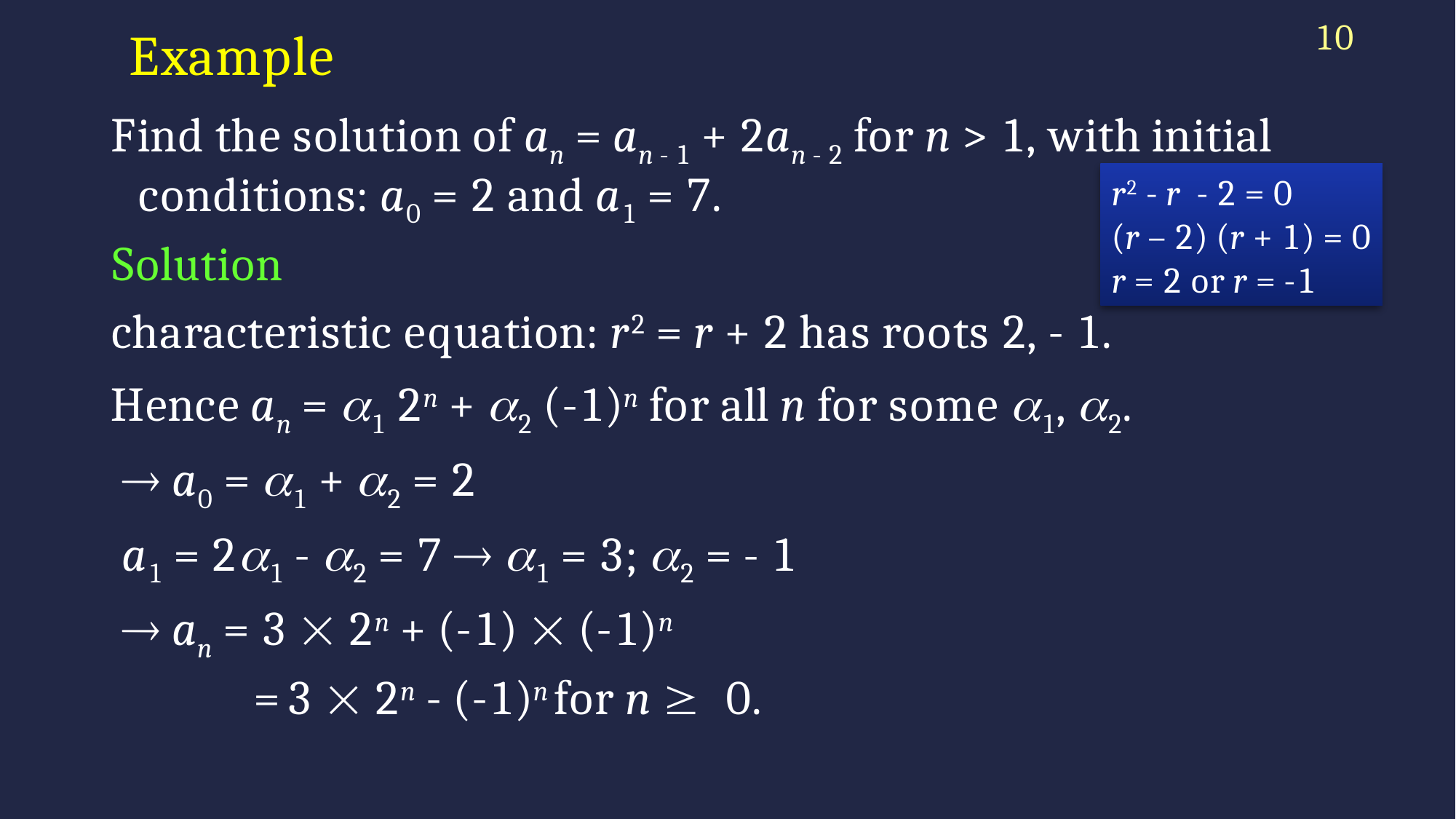

10
# Example
Find the solution of an = an - 1 + 2an - 2 for n > 1, with initial conditions: a0 = 2 and a1 = 7.
Solution
characteristic equation: r2 = r + 2 has roots 2, - 1.
Hence an = α1 2n + α2 (-1)n for all n for some α1, α2.
 → a0 = α1 + α2 = 2
 a1 = 2α1 - α2 = 7 → α1 = 3; α2 = - 1
 → an = 3 × 2n + (-1) × (-1)n
		 = 3 × 2n - (-1)n for n ≥ 0.

r2 - r  - 2 = 0
(r – 2) (r + 1) = 0
r = 2 or r = -1